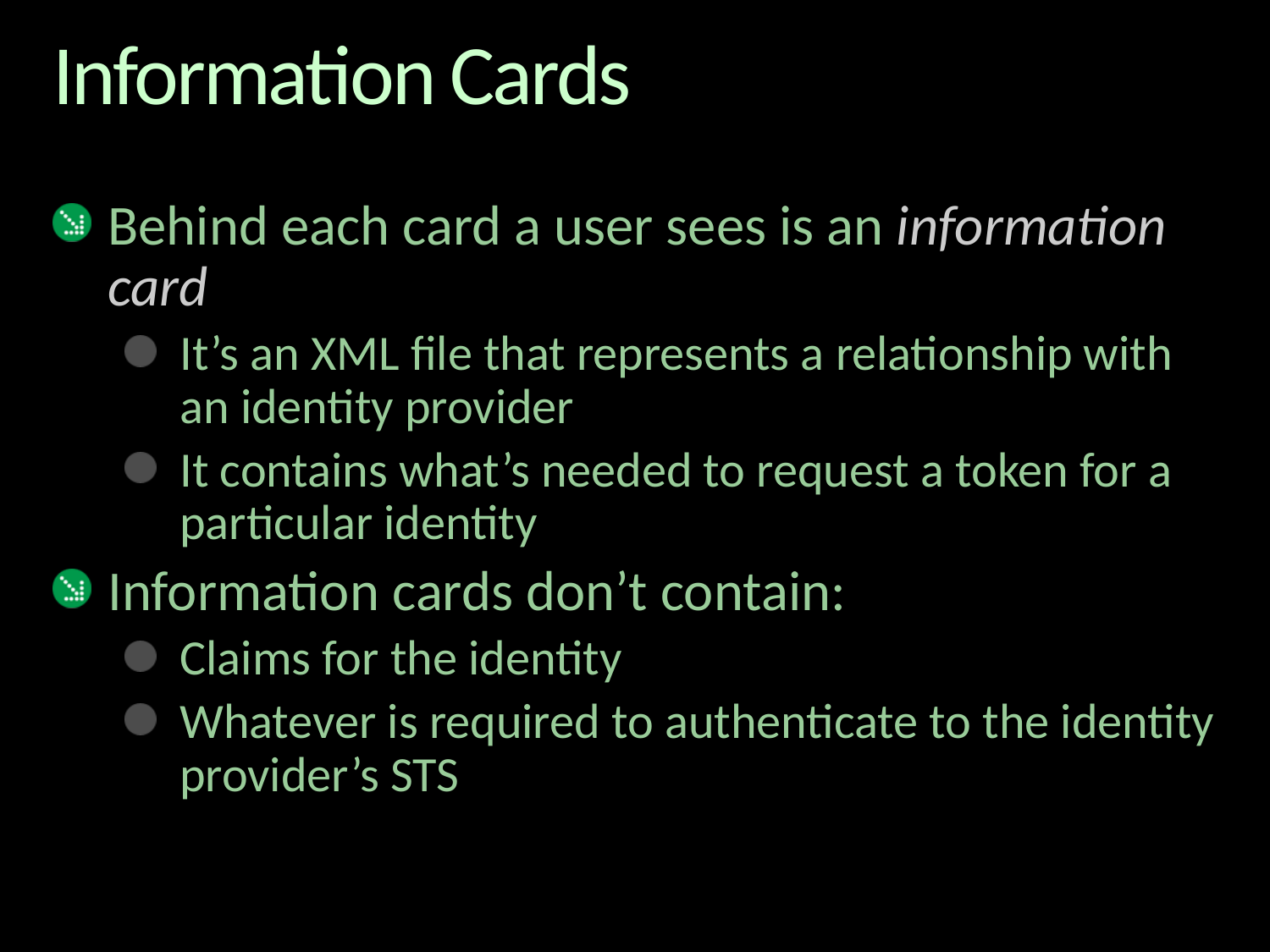

# Information Cards
Behind each card a user sees is an information card
It’s an XML file that represents a relationship with an identity provider
It contains what’s needed to request a token for a particular identity
Information cards don’t contain:
Claims for the identity
Whatever is required to authenticate to the identity provider’s STS